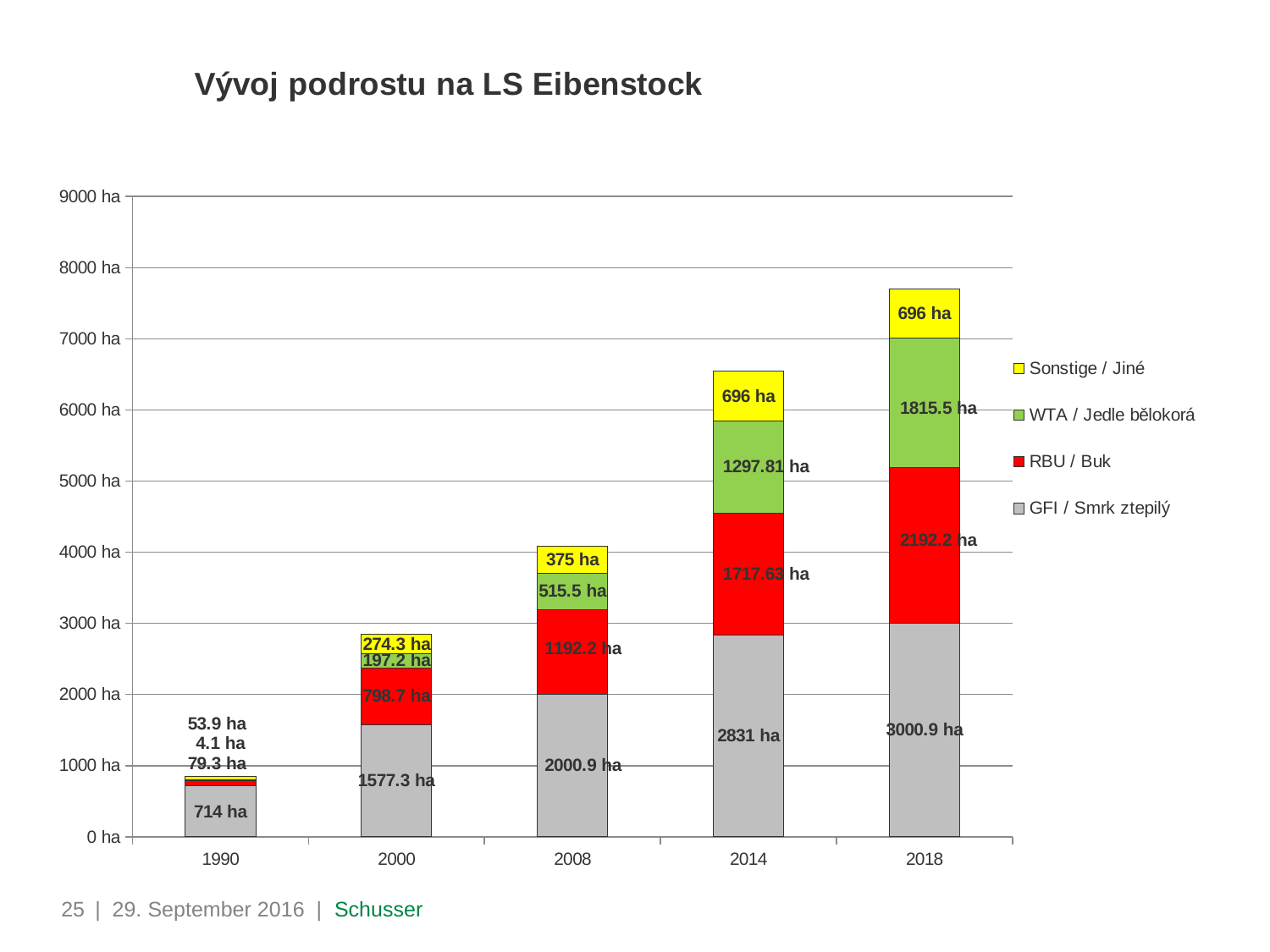

### Chart:  Vývoj podrostu na LS Eibenstock

| Category | GFI / Smrk ztepilý  | RBU / Buk | WTA / Jedle bělokorá  | Sonstige / Jiné  |
|---|---|---|---|---|
| 1990 | 714.0 | 79.3 | 4.1 | 53.9 |
| 2000 | 1577.3 | 798.6999999999999 | 197.2 | 274.3 |
| 2008 | 2000.9 | 1192.1999999999998 | 515.5 | 375.00000000000006 |
| 2014 | 2831.0 | 1717.6299999999999 | 1297.8100000000002 | 696.0 |
| 2018 | 3000.9 | 2192.2 | 1815.5 | 696.0 |
25
|  29. September 2016  |  Schusser